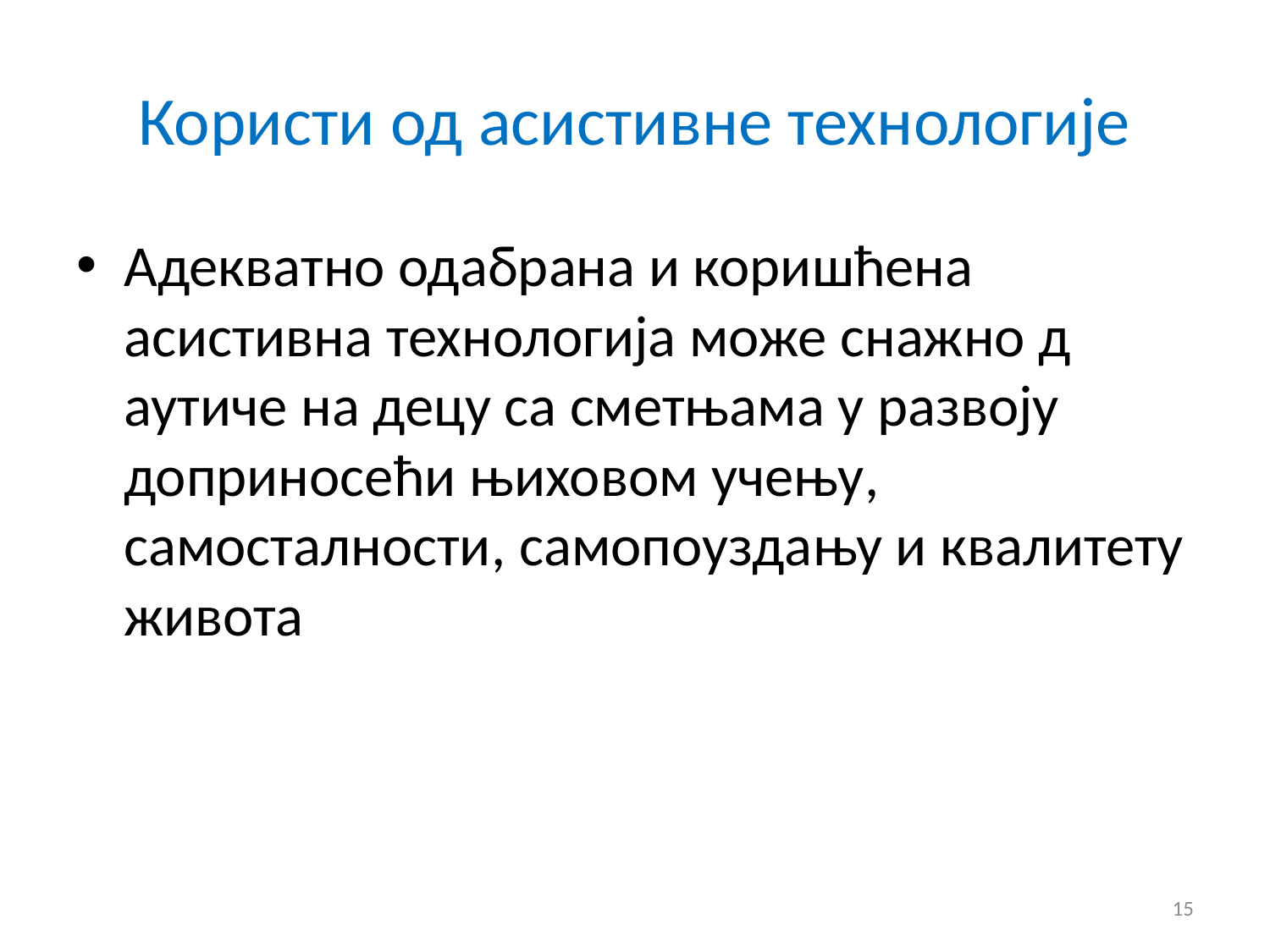

# Користи од асистивне технологије
Адекватно одабрана и коришћена асистивна технологија може снажно д аутиче на децу са сметњама у развоју доприносећи њиховом учењу, самосталности, самопоуздању и квалитету живота
15